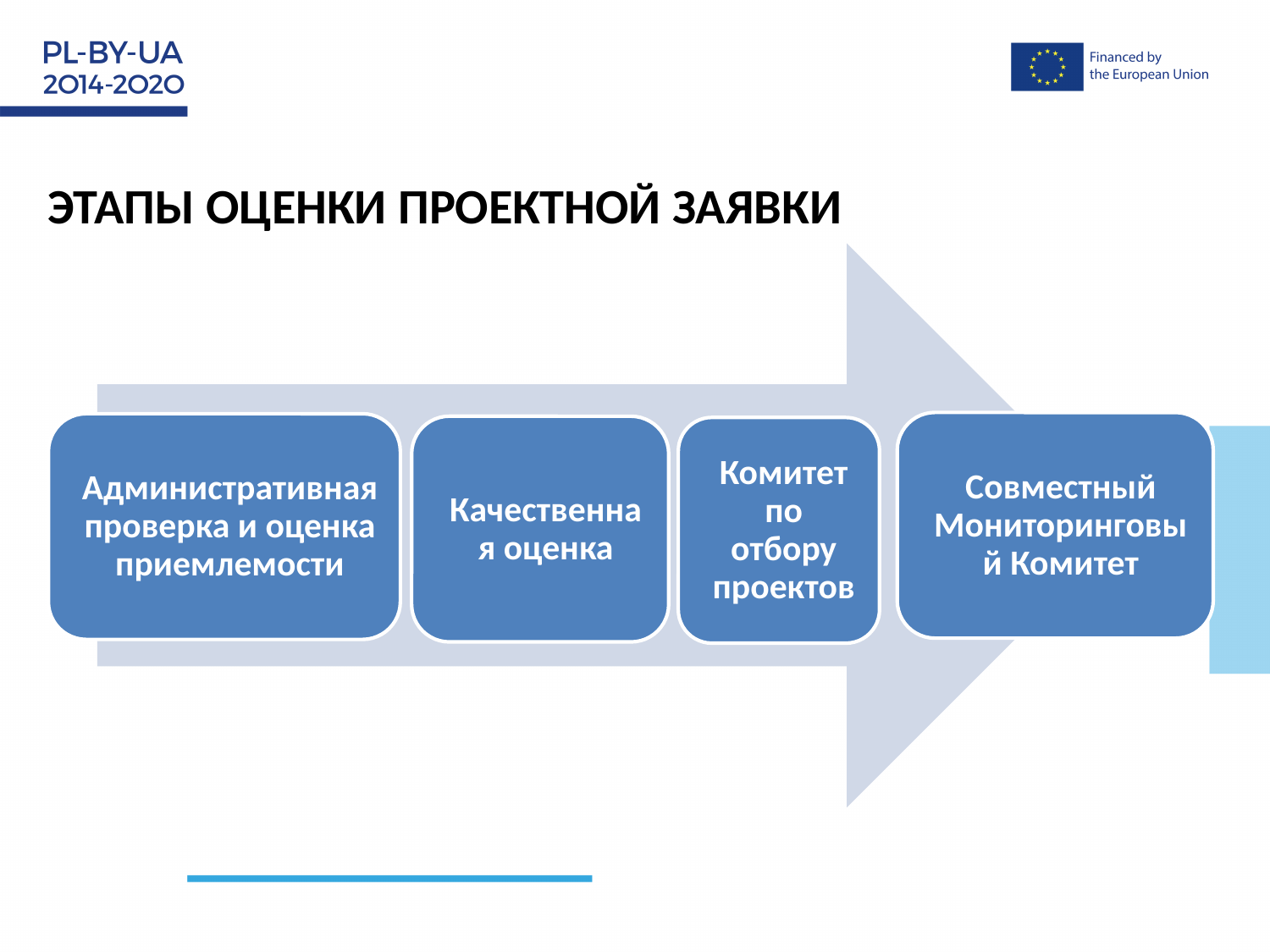

# ЭТАПЫ ОЦЕНКИ ПРОЕКТНОЙ ЗАЯВКИ
Административная проверка и оценка приемлемости
Качественная оценка
Комитет по отбору проектов
Совместный Мониторинговый Комитет